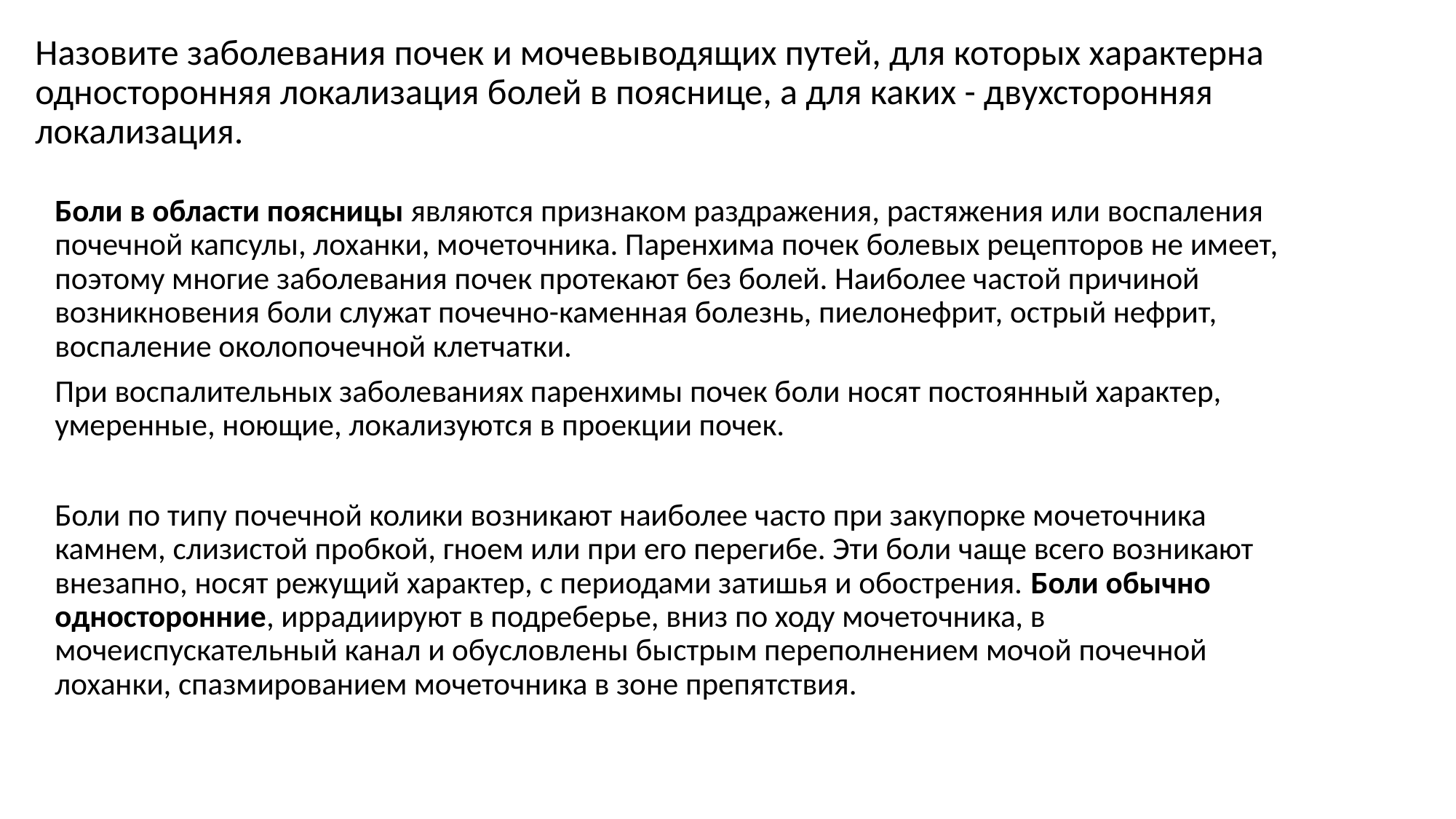

# Назовите заболевания почек и мочевыводящих путей, для которых характерна односторонняя локализация болей в пояснице, а для каких - двухсторонняя локализация.
Боли в области поясницы являются признаком раздражения, растяжения или воспаления почечной капсулы, лоханки, мочеточника. Паренхима почек болевых рецепторов не имеет, поэтому многие заболевания почек протекают без болей. Наиболее частой причиной возникновения боли служат почечно-каменная болезнь, пиелонефрит, острый нефрит, воспаление околопочечной клетчатки.
При воспалительных заболеваниях паренхимы почек боли носят постоянный характер, умеренные, ноющие, локализуются в проекции почек.

Боли по типу почечной колики возникают наиболее часто при закупорке мочеточника камнем, слизистой пробкой, гноем или при его перегибе. Эти боли чаще всего возникают внезапно, носят режущий характер, с периодами затишья и обострения. Боли обычно односторонние, иррадиируют в подреберье, вниз по ходу мочеточника, в мочеиспускательный канал и обусловлены быстрым переполнением мочой почечной лоханки, спазмированием мочеточника в зоне препятствия.